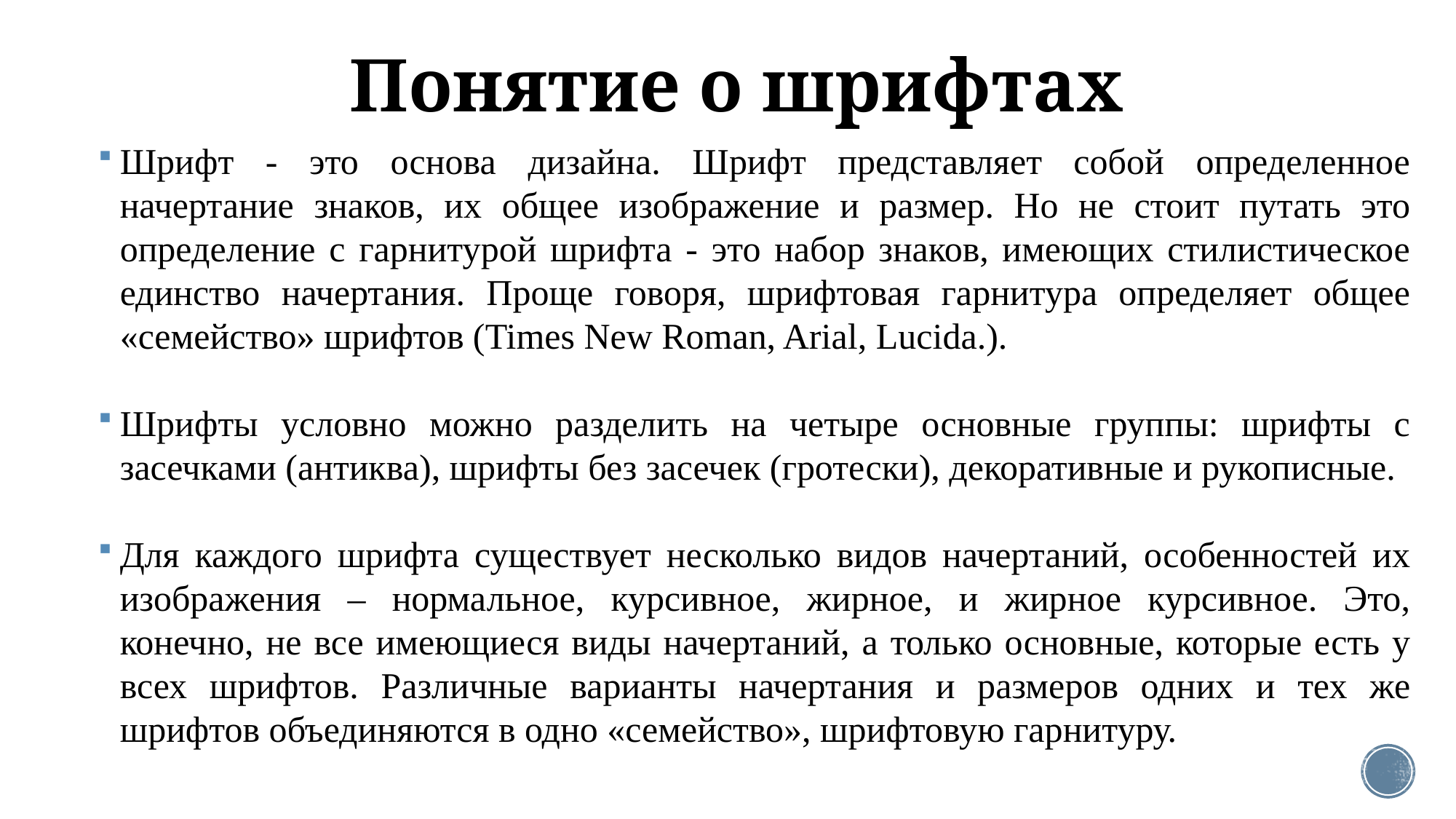

# Понятие о шрифтах
Шрифт - это основа дизайна. Шрифт представляет собой определенное начертание знаков, их общее изображение и размер. Но не стоит путать это определение с гарнитурой шрифта - это набор знаков, имеющих стилистическое единство начертания. Проще говоря, шрифтовая гарнитура определяет общее «семейство» шрифтов (Times New Roman, Arial, Lucida.).

Шрифты условно можно разделить на четыре основные группы: шрифты с засечками (антиква), шрифты без засечек (гротески), декоративные и рукописные.

Для каждого шрифта существует несколько видов начертаний, особенностей их изображения – нормальное, курсивное, жирное, и жирное курсивное. Это, конечно, не все имеющиеся виды начертаний, а только основные, которые есть у всех шрифтов. Различные варианты начертания и размеров одних и тех же шрифтов объединяются в одно «семейство», шрифтовую гарнитуру.